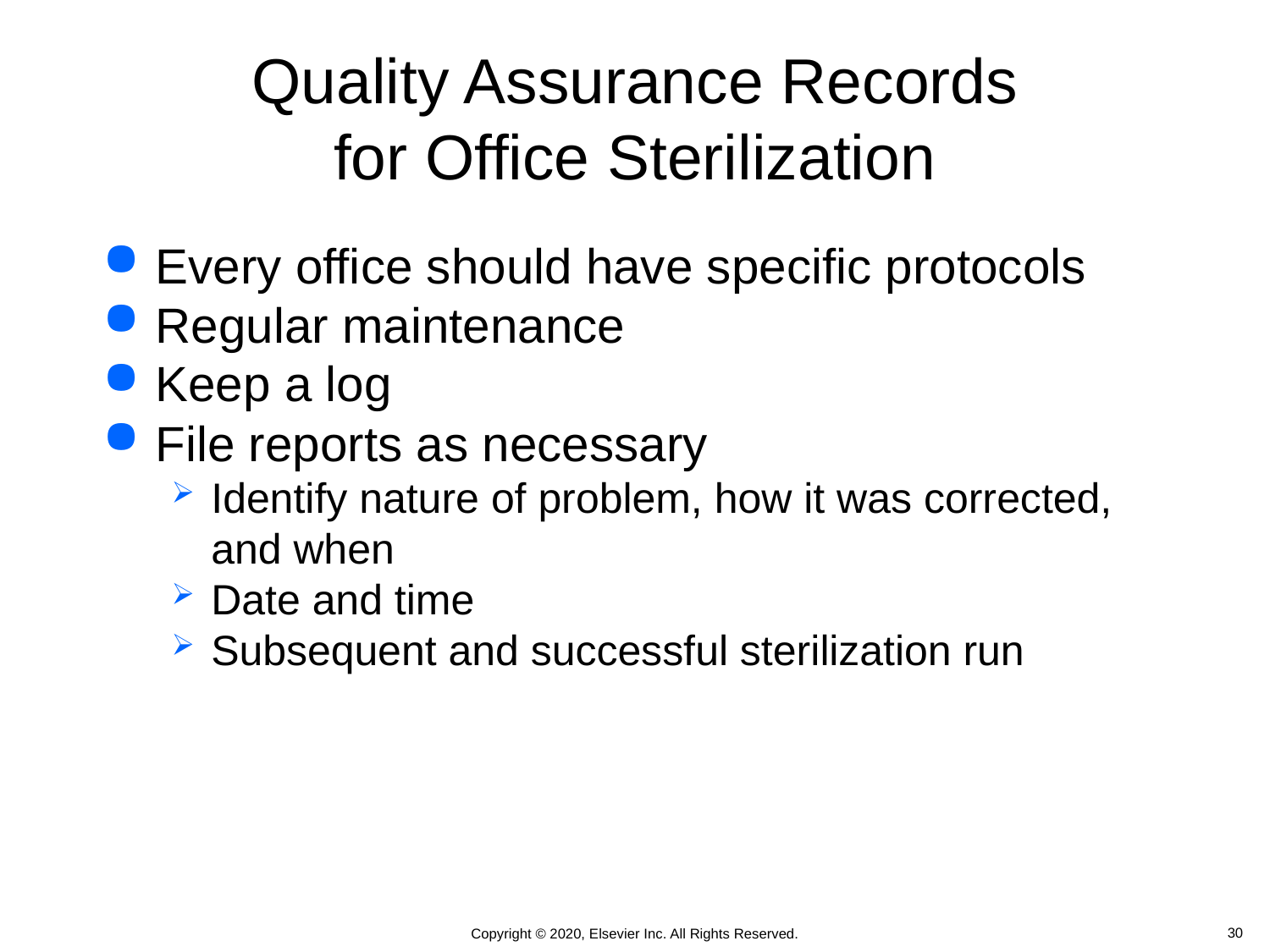

# Quality Assurance Records for Office Sterilization
Every office should have specific protocols
Regular maintenance
Keep a log
File reports as necessary
Identify nature of problem, how it was corrected, and when
Date and time
Subsequent and successful sterilization run
 30